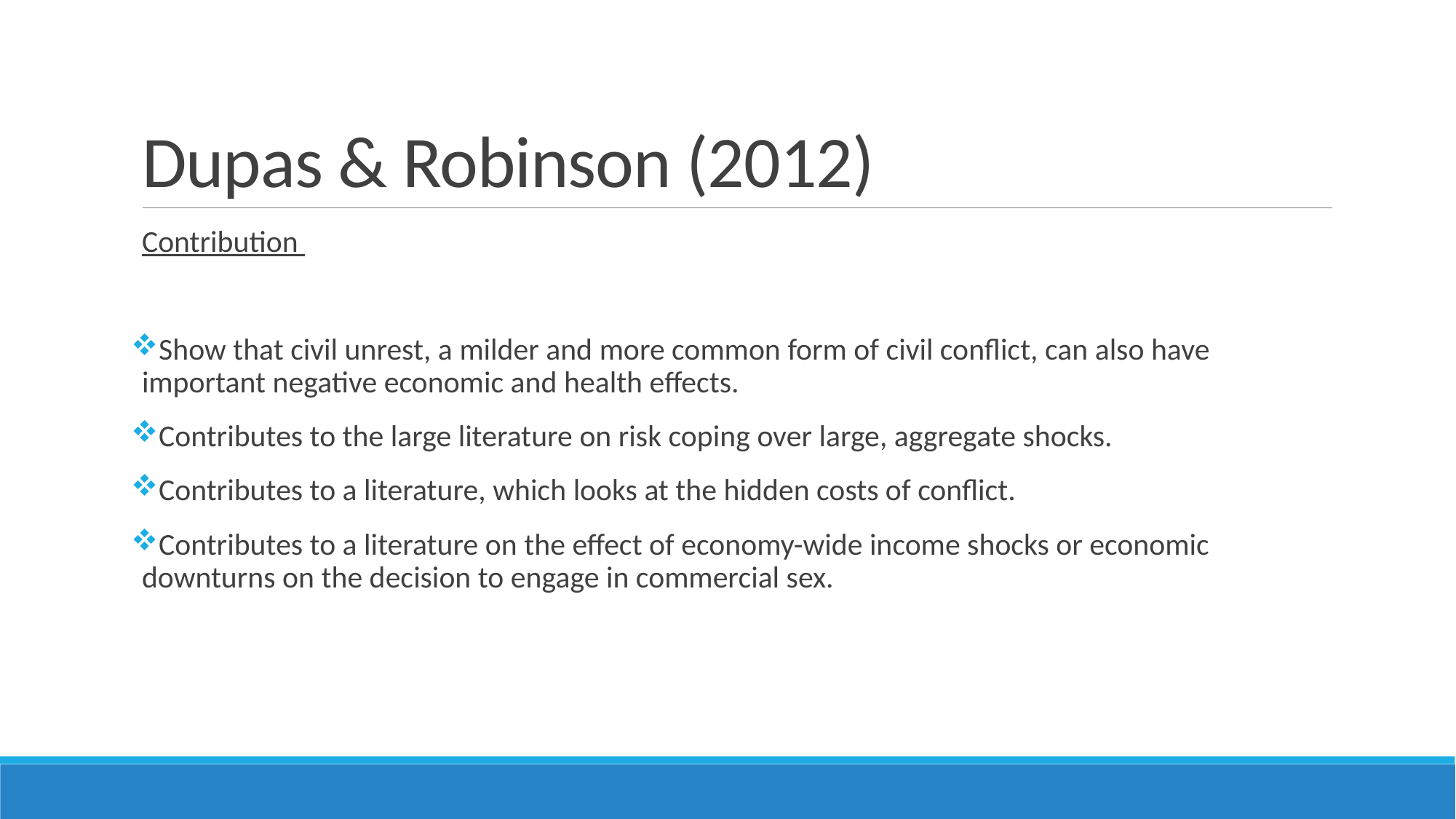

# Dupas & Robinson (2012)
Contribution

Show that civil unrest, a milder and more common form of civil conflict, can also have important negative economic and health effects.
Contributes to the large literature on risk coping over large, aggregate shocks.
Contributes to a literature, which looks at the hidden costs of conflict.
Contributes to a literature on the effect of economy-wide income shocks or economic downturns on the decision to engage in commercial sex.